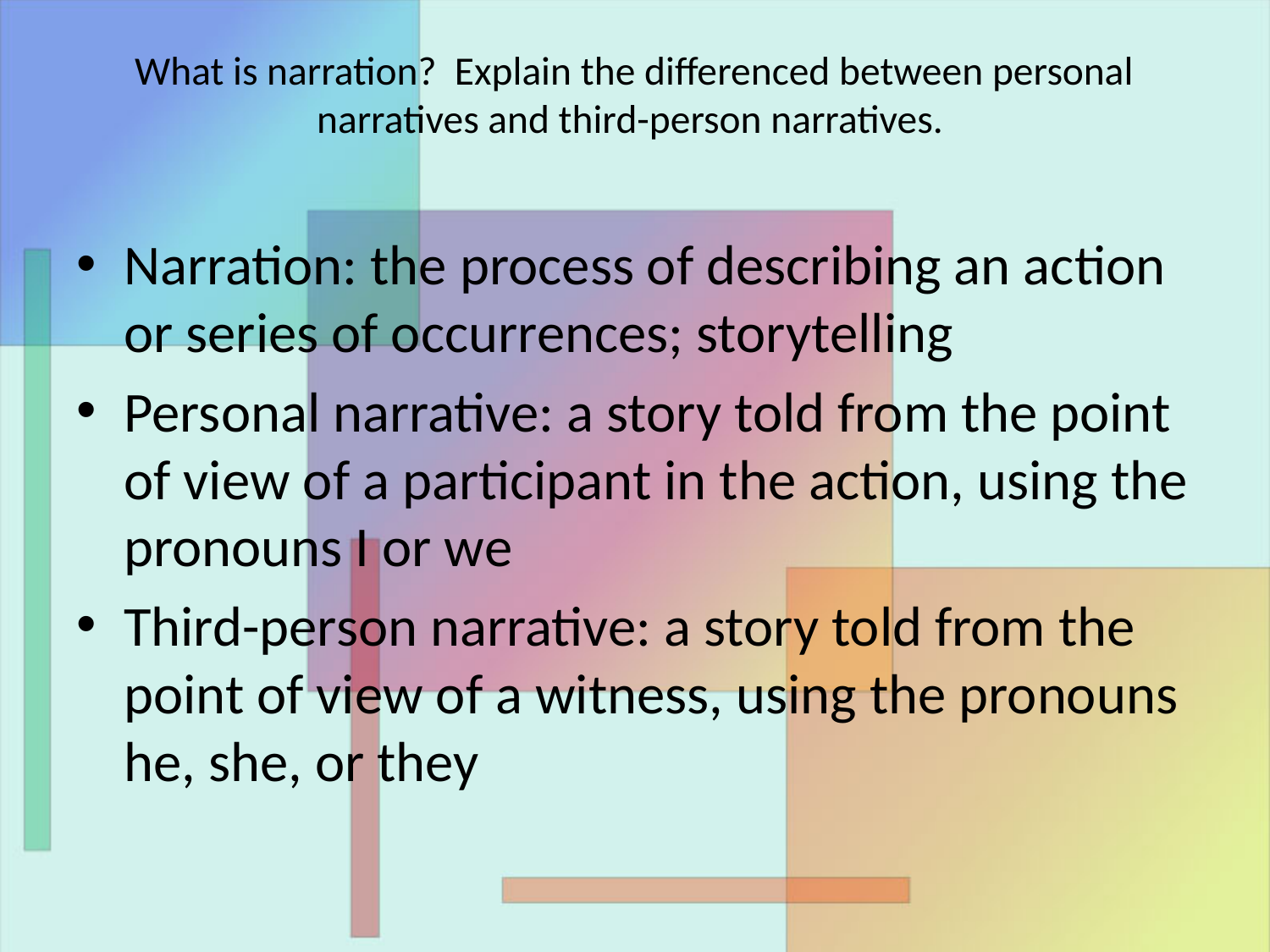

# What is narration?  Explain the differenced between personal narratives and third-person narratives.
Narration: the process of describing an action or series of occurrences; storytelling
Personal narrative: a story told from the point of view of a participant in the action, using the pronouns I or we
Third-person narrative: a story told from the point of view of a witness, using the pronouns he, she, or they